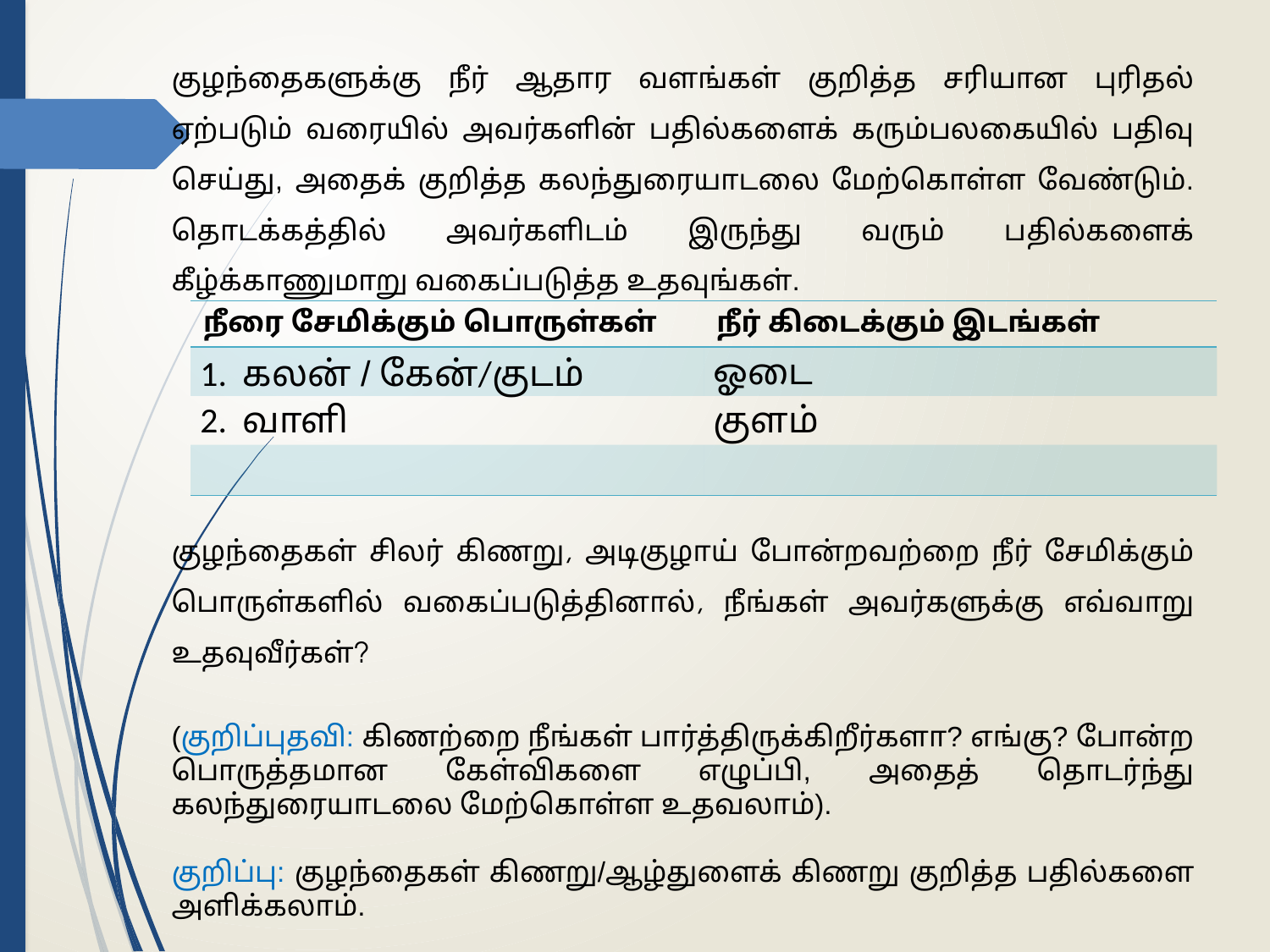

குழந்தைகளுக்கு நீர் ஆதார வளங்கள் குறித்த சரியான புரிதல் ஏற்படும் வரையில் அவர்களின் பதில்களைக் கரும்பலகையில் பதிவு செய்து, அதைக் குறித்த கலந்துரையாடலை மேற்கொள்ள வேண்டும். தொடக்கத்தில் அவர்களிடம் இருந்து வரும் பதில்களைக் கீழ்க்காணுமாறு வகைப்படுத்த உதவுங்கள்.

குழந்தைகள் சிலர் கிணறு, அடிகுழாய் போன்றவற்றை நீர் சேமிக்கும் பொருள்களில் வகைப்படுத்தினால், நீங்கள் அவர்களுக்கு எவ்வாறு உதவுவீர்கள்?

(குறிப்புதவி: கிணற்றை நீங்கள் பார்த்திருக்கிறீர்களா? எங்கு? போன்ற பொருத்தமான கேள்விகளை எழுப்பி, அதைத் தொடர்ந்து கலந்துரையாடலை மேற்கொள்ள உதவலாம்).

குறிப்பு: குழந்தைகள் கிணறு/ஆழ்துளைக் கிணறு குறித்த பதில்களை அளிக்கலாம்.
| நீரை சேமிக்கும் பொருள்கள் | நீர் கிடைக்கும் இடங்கள் |
| --- | --- |
| 1. கலன் / கேன்/குடம் | ஓடை |
| 2. வாளி | குளம் |
|  |  |